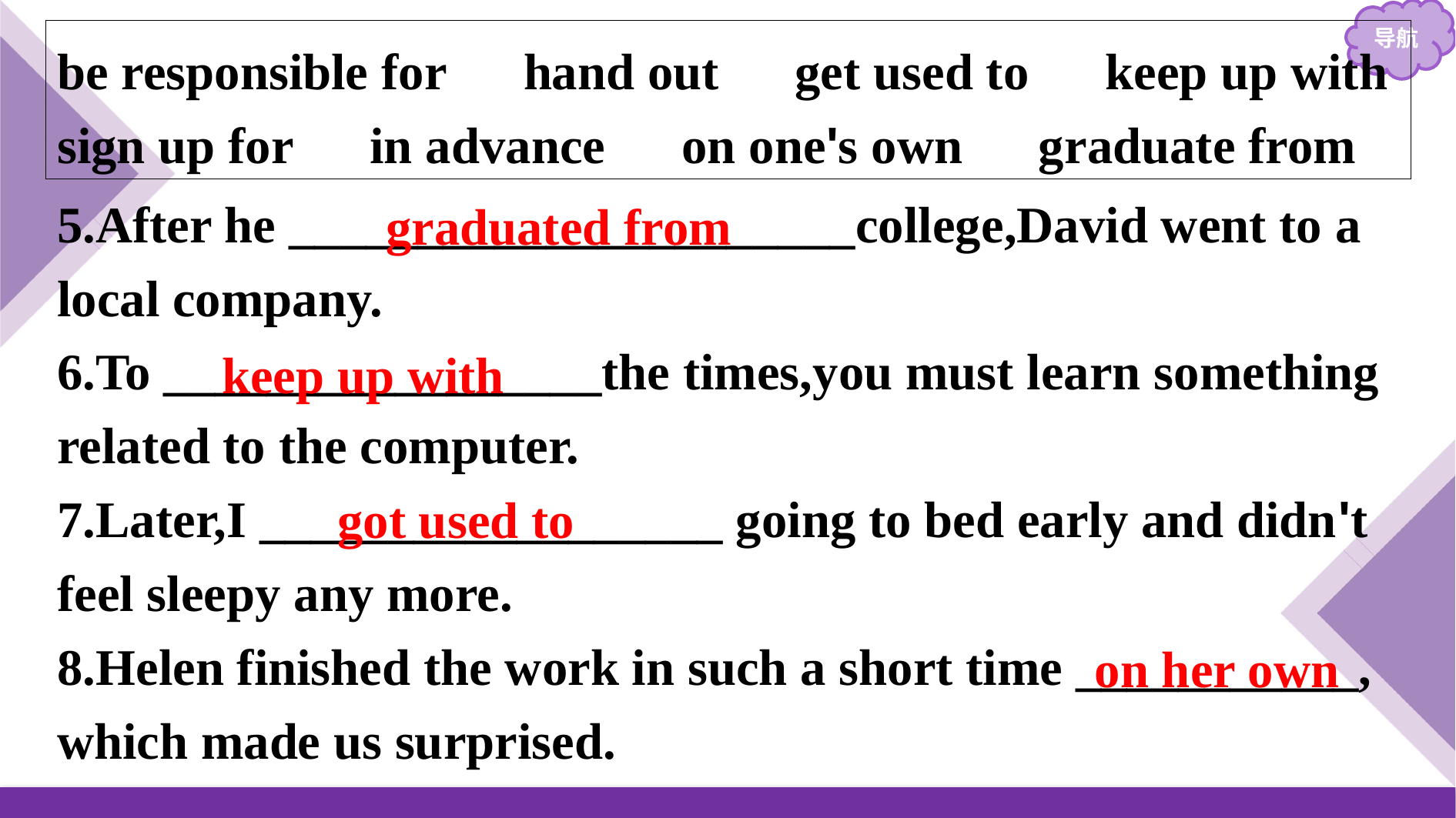

be responsible for　hand out　get used to　keep up with
sign up for　in advance　on one's own　graduate from
5.After he ______________________college,David went to a local company.
6.To _________________the times,you must learn something related to the computer.
7.Later,I __________________ going to bed early and didn't feel sleepy any more.
8.Helen finished the work in such a short time ___________, which made us surprised.
graduated from
keep up with

got used to
on her own